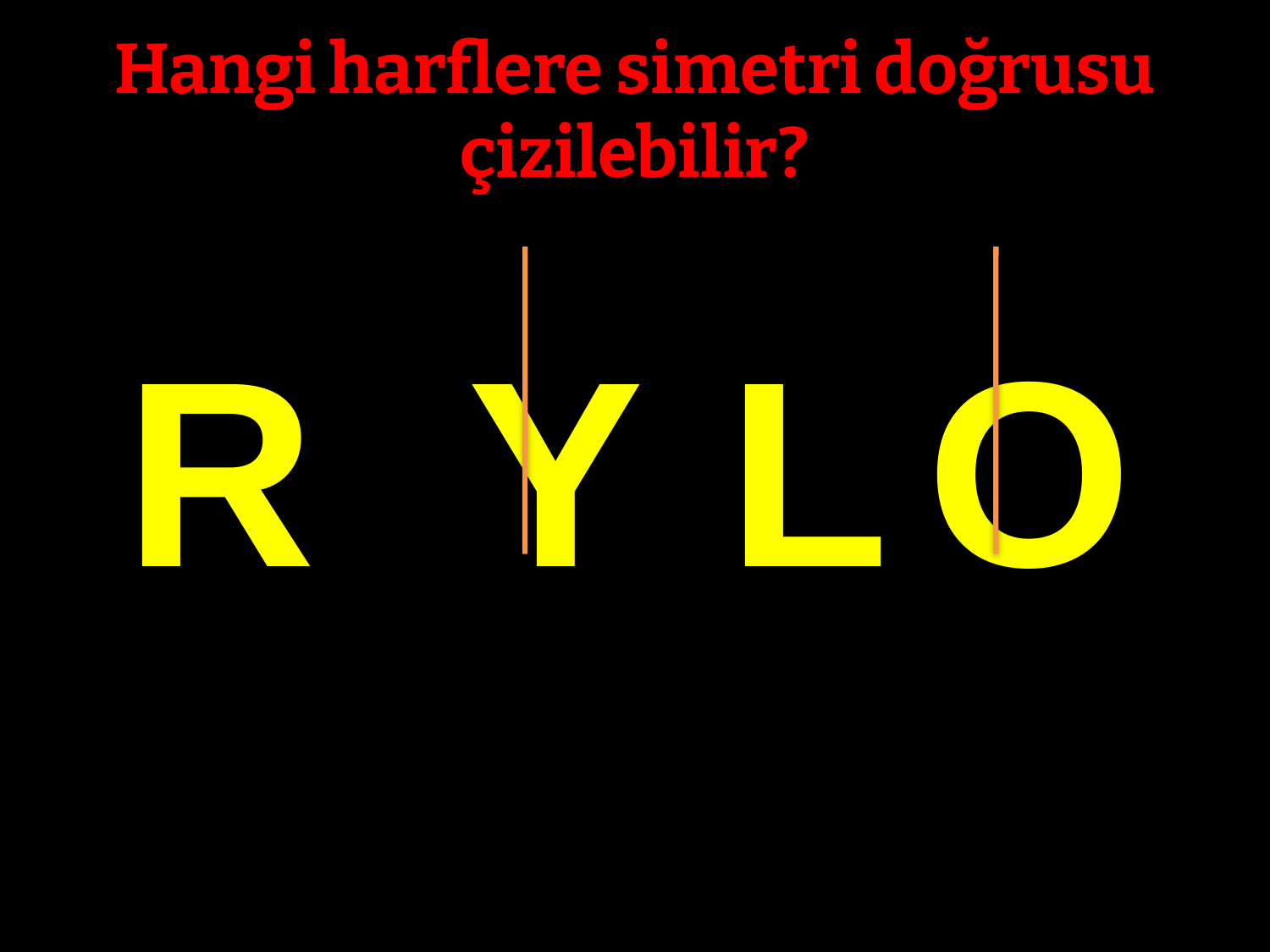

Hangi harflere simetri doğrusu çizilebilir?
#
O
L
Y
R